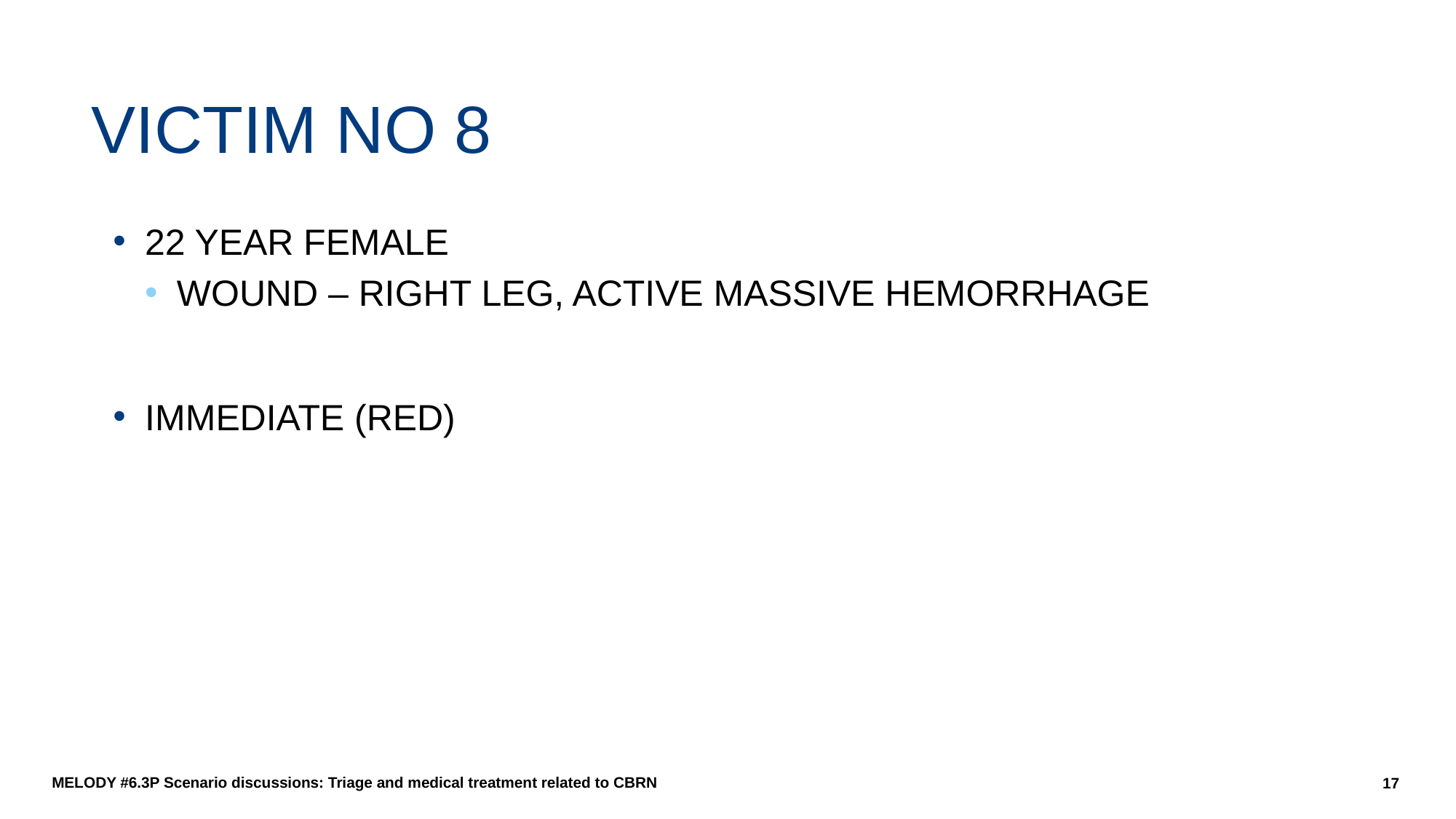

# VICTIM NO 8
22 YEAR FEMALE
WOUND – RIGHT LEG, ACTIVE MASSIVE HEMORRHAGE

IMMEDIATE (RED)

MELODY #6.3P Scenario discussions: Triage and medical treatment related to CBRN
17